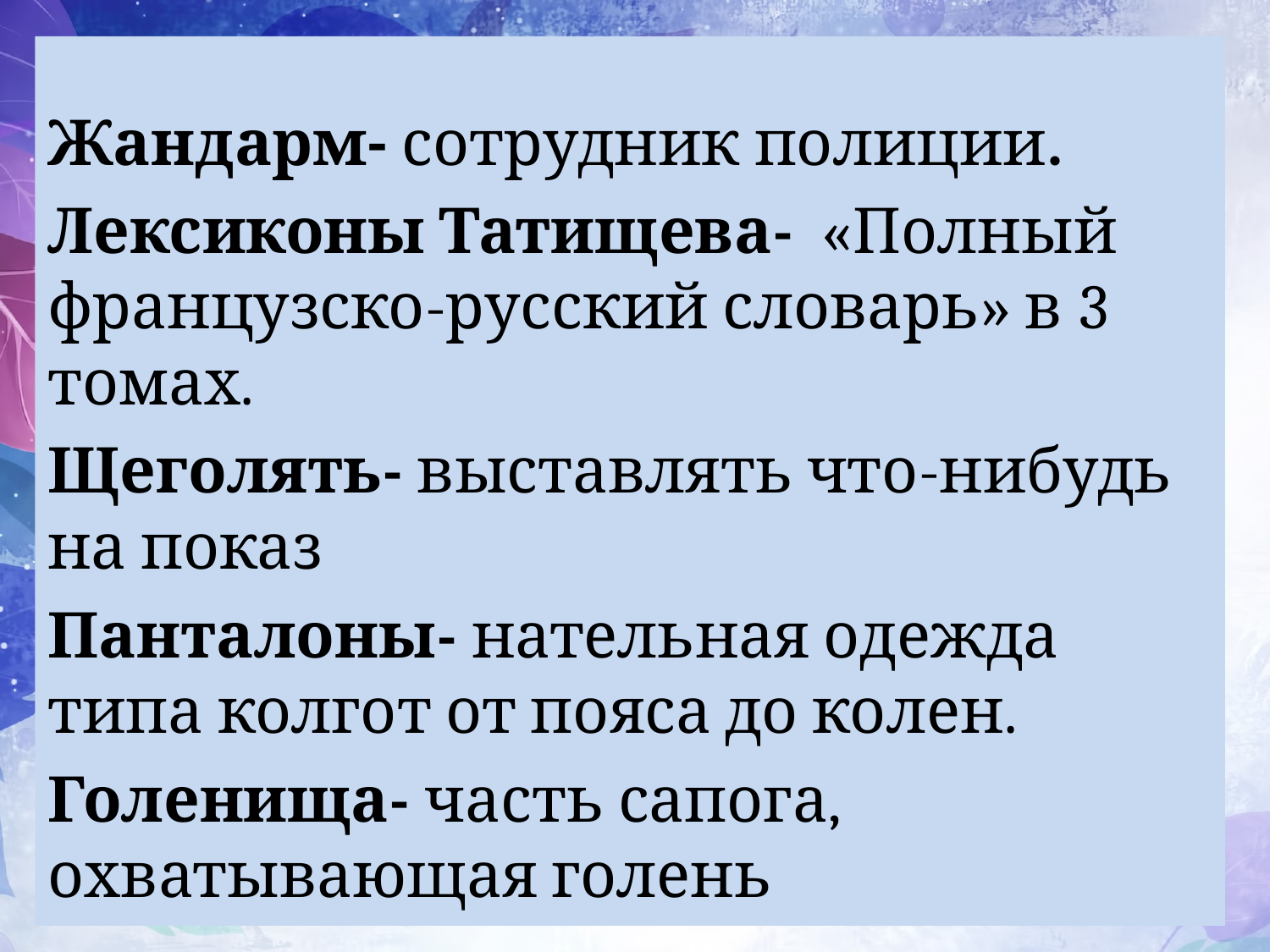

Жандарм- сотрудник полиции.
Лексиконы Татищева-  «Полный французско-русский словарь» в 3 томах.
Щеголять- выставлять что-нибудь на показ
Панталоны- нательная одежда типа колгот от пояса до колен.
Голенища- часть сапога, охватывающая голень